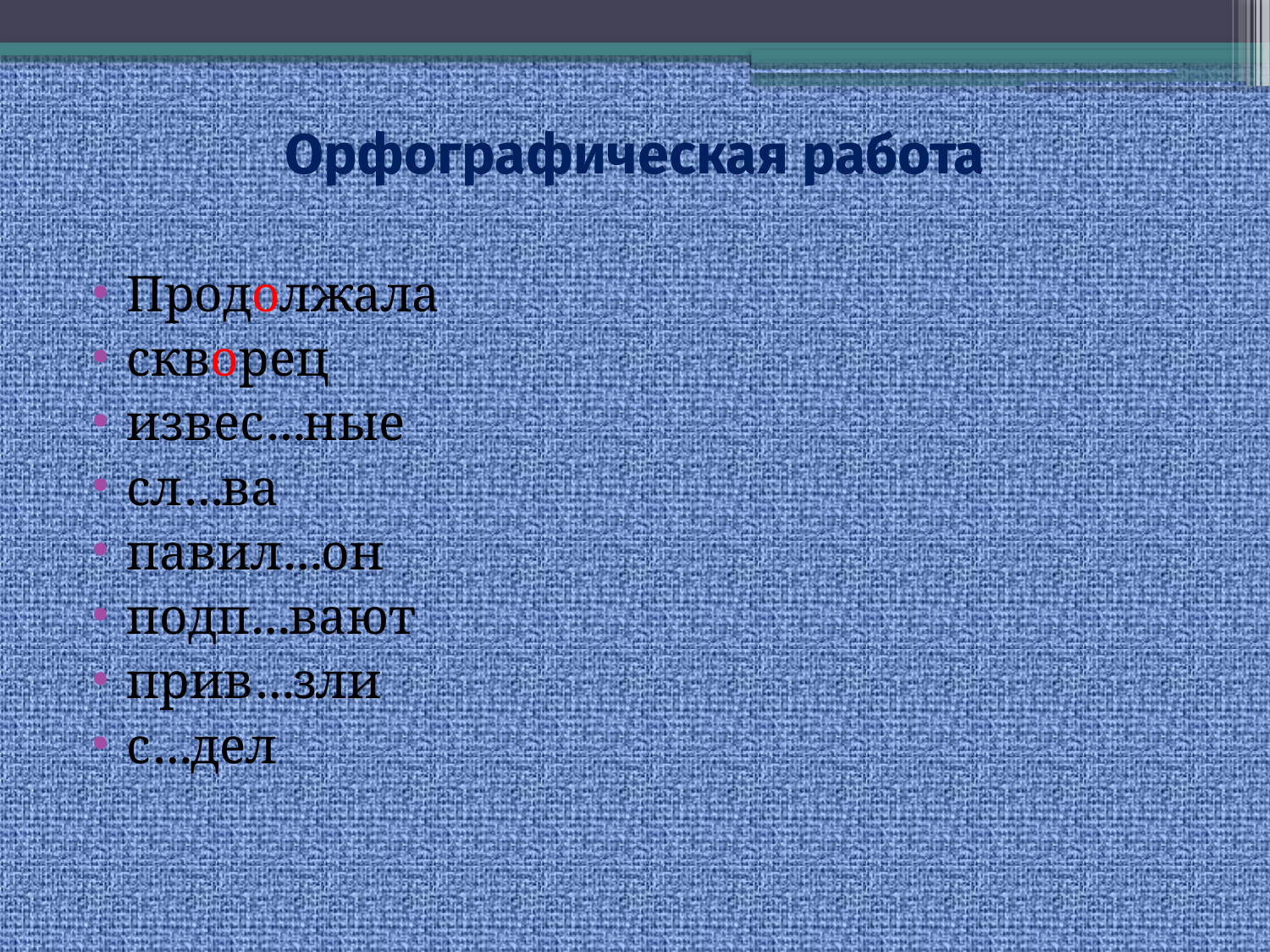

# Орфографическая работа
Продолжала
скворец
извес…ные
сл…ва
павил…он
подп…вают
прив…зли
с…дел